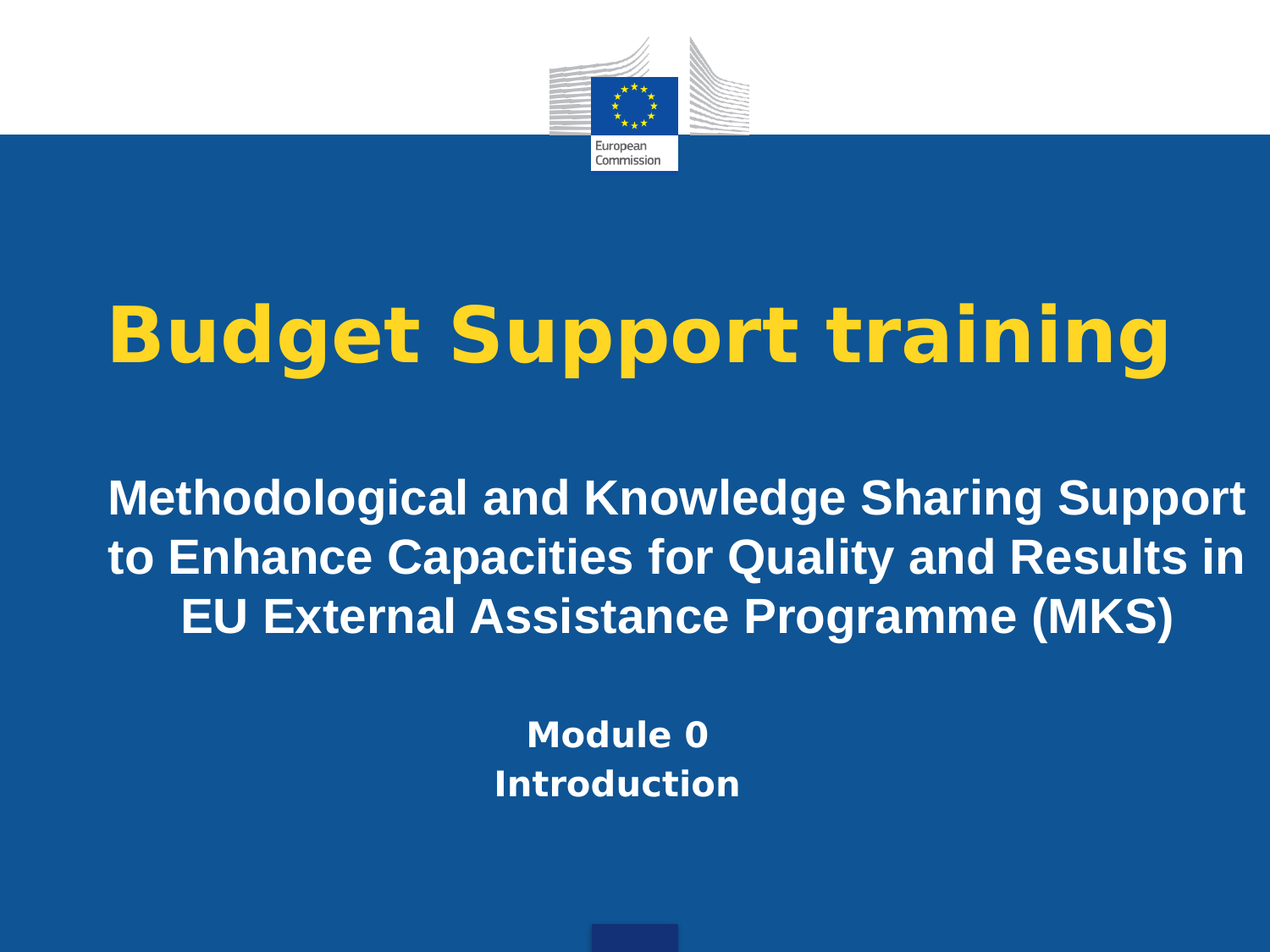

# Budget Support training

Methodological and Knowledge Sharing Support to Enhance Capacities for Quality and Results in EU External Assistance Programme (MKS)

Module 0
Introduction